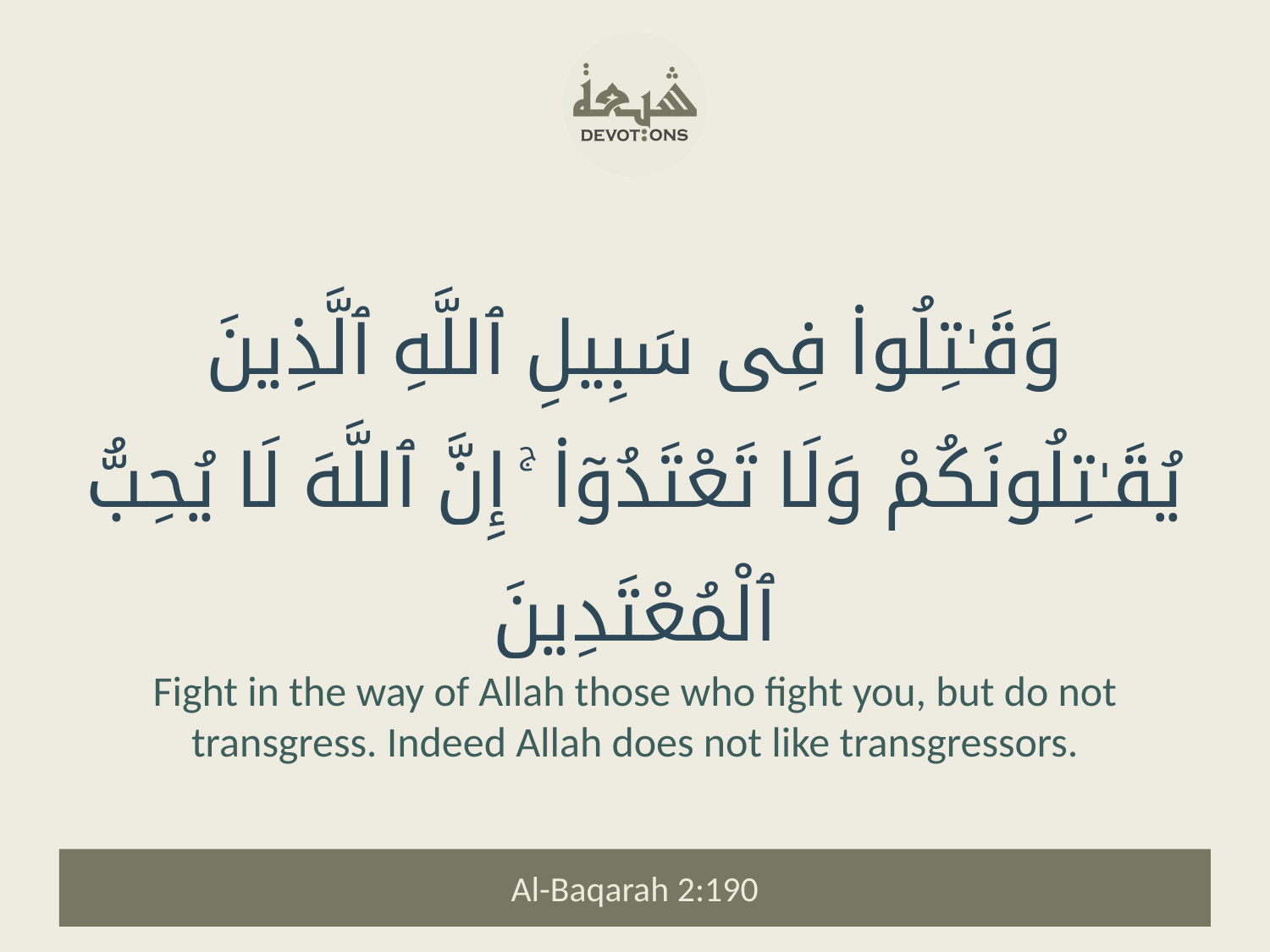

وَقَـٰتِلُوا۟ فِى سَبِيلِ ٱللَّهِ ٱلَّذِينَ يُقَـٰتِلُونَكُمْ وَلَا تَعْتَدُوٓا۟ ۚ إِنَّ ٱللَّهَ لَا يُحِبُّ ٱلْمُعْتَدِينَ
Fight in the way of Allah those who fight you, but do not transgress. Indeed Allah does not like transgressors.
Al-Baqarah 2:190